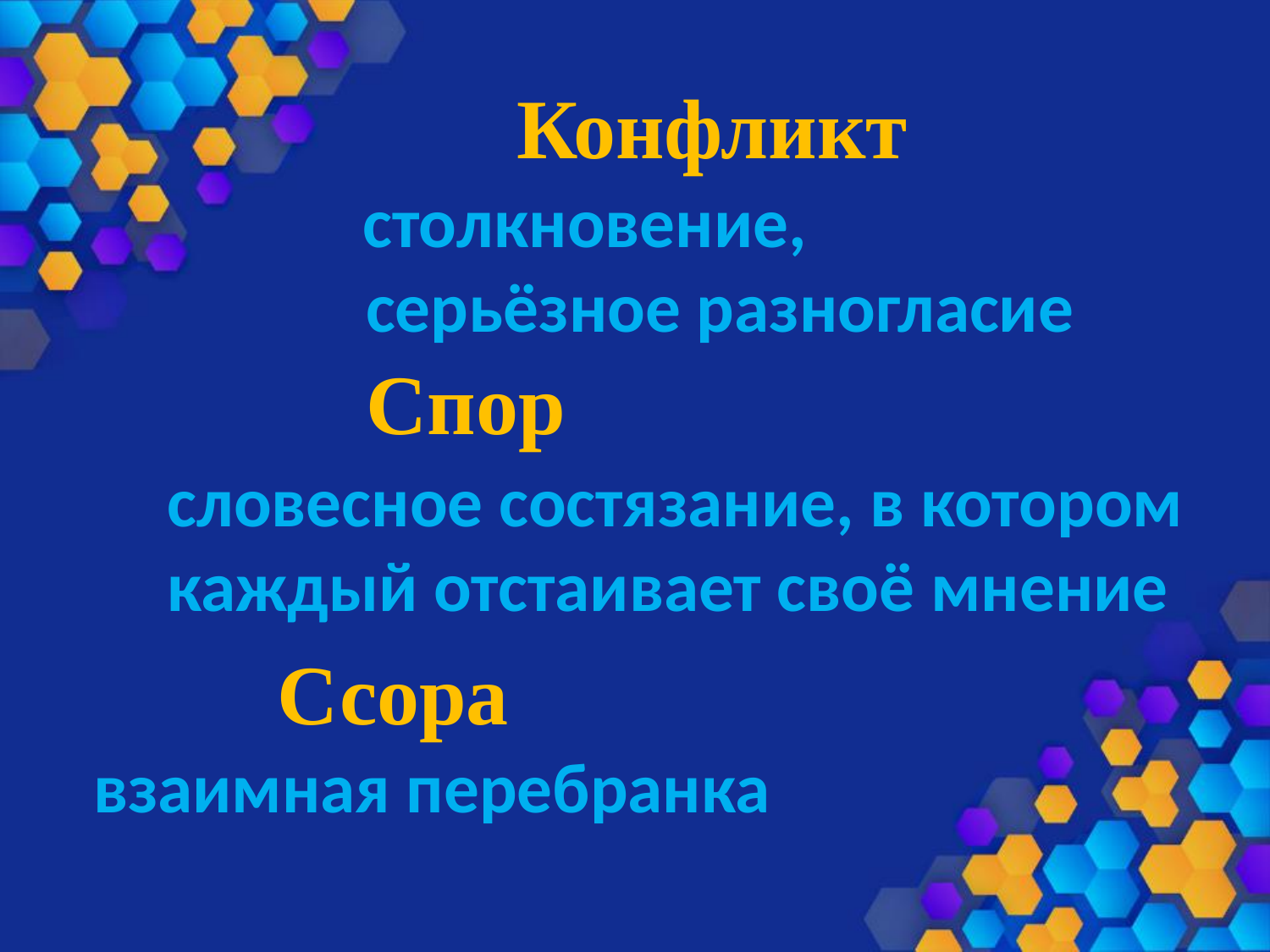

Конфликт
столкновение,                  серьёзное разногласие
Спор
словесное состязание, в котором каждый отстаивает своё мнение
Ссора
взаимная перебранка